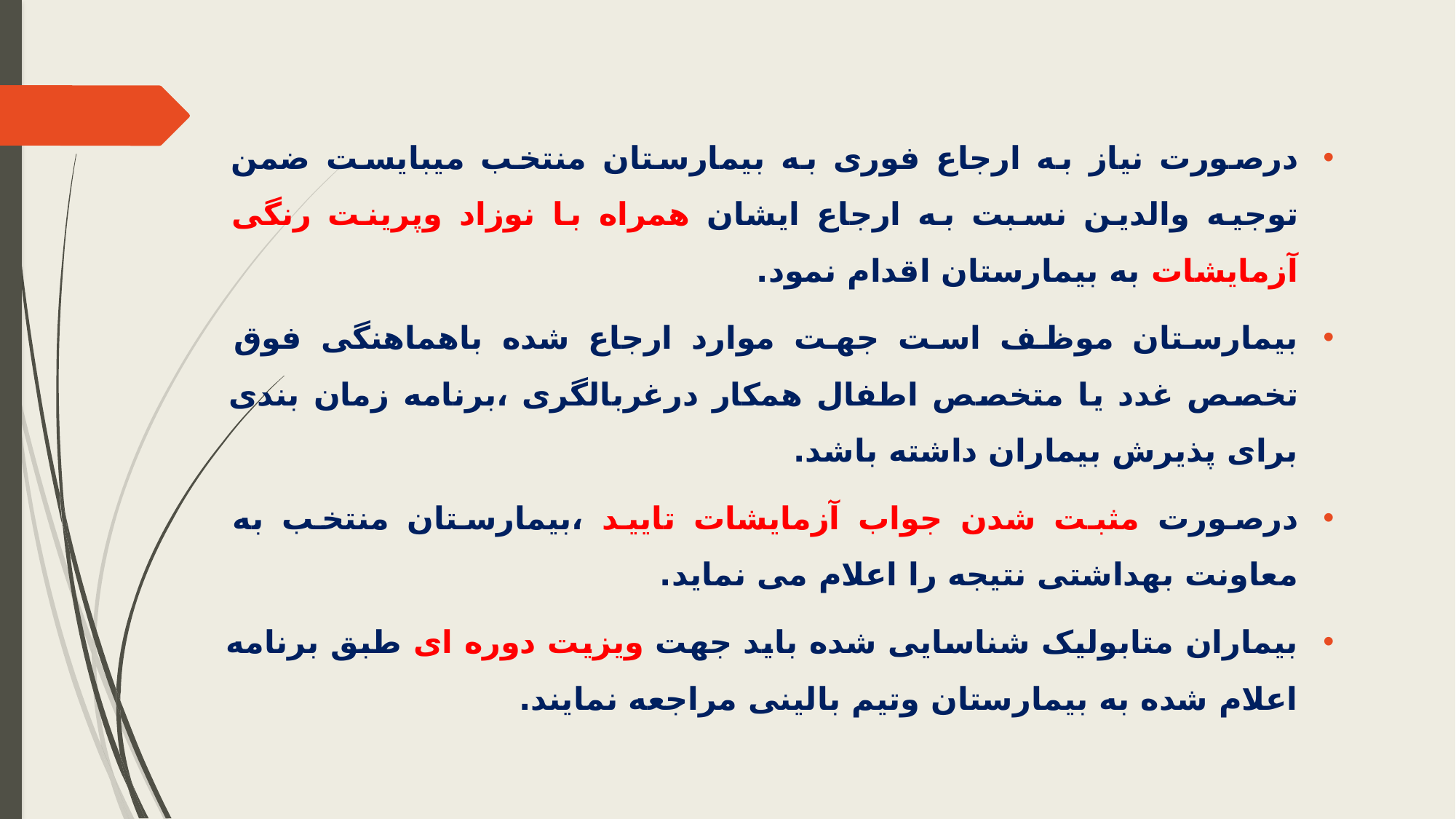

درصورت نیاز به ارجاع فوری به بیمارستان منتخب میبایست ضمن توجیه والدین نسبت به ارجاع ایشان همراه با نوزاد وپرینت رنگی آزمایشات به بیمارستان اقدام نمود.
بیمارستان موظف است جهت موارد ارجاع شده باهماهنگی فوق تخصص غدد یا متخصص اطفال همکار درغربالگری ،برنامه زمان بندی برای پذیرش بیماران داشته باشد.
درصورت مثبت شدن جواب آزمایشات تایید ،بیمارستان منتخب به معاونت بهداشتی نتیجه را اعلام می نماید.
بیماران متابولیک شناسایی شده باید جهت ویزیت دوره ای طبق برنامه اعلام شده به بیمارستان وتیم بالینی مراجعه نمایند.